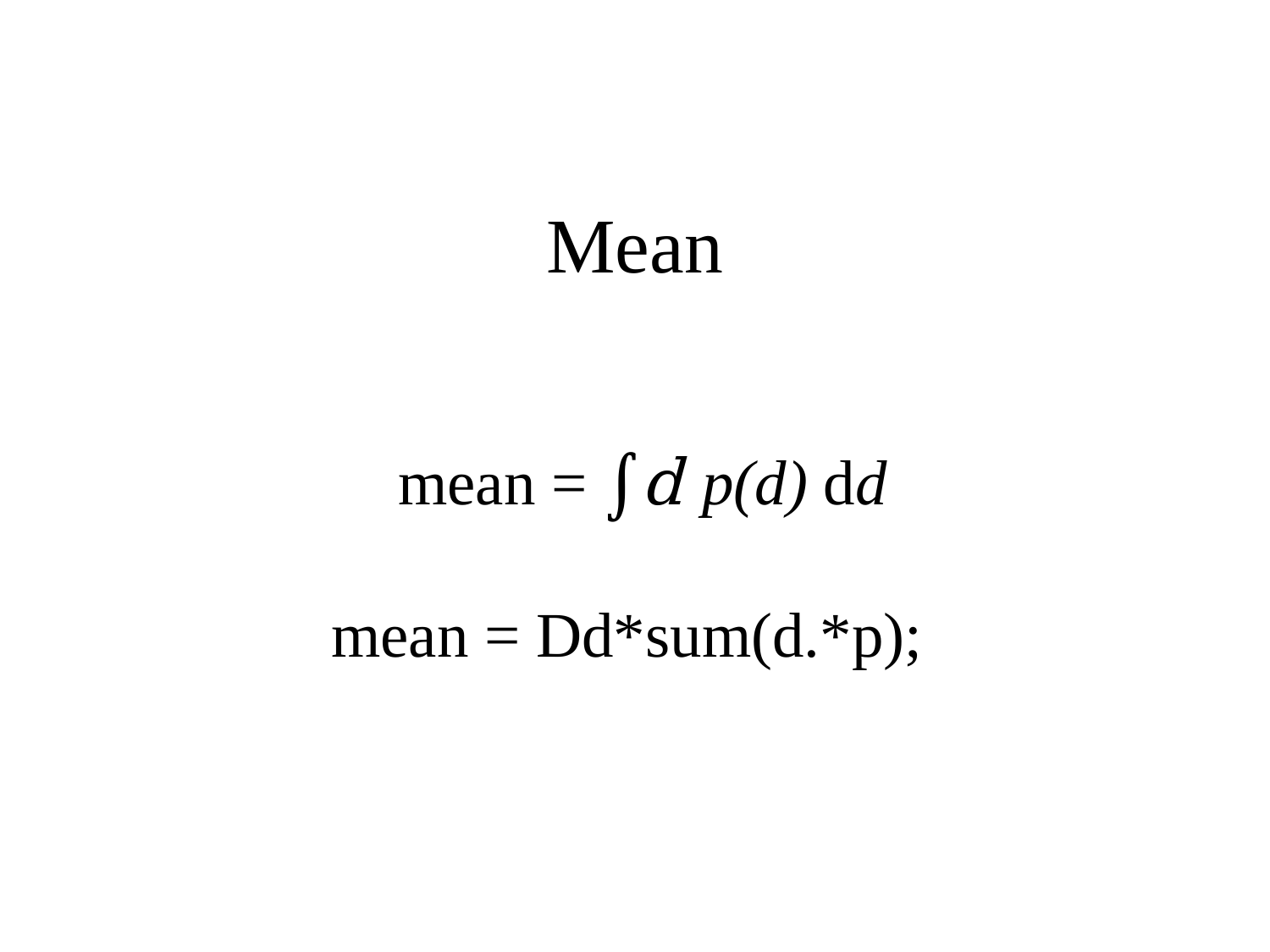

Mean
 mean = ∫d p(d) dd

mean = Dd*sum(d.*p);